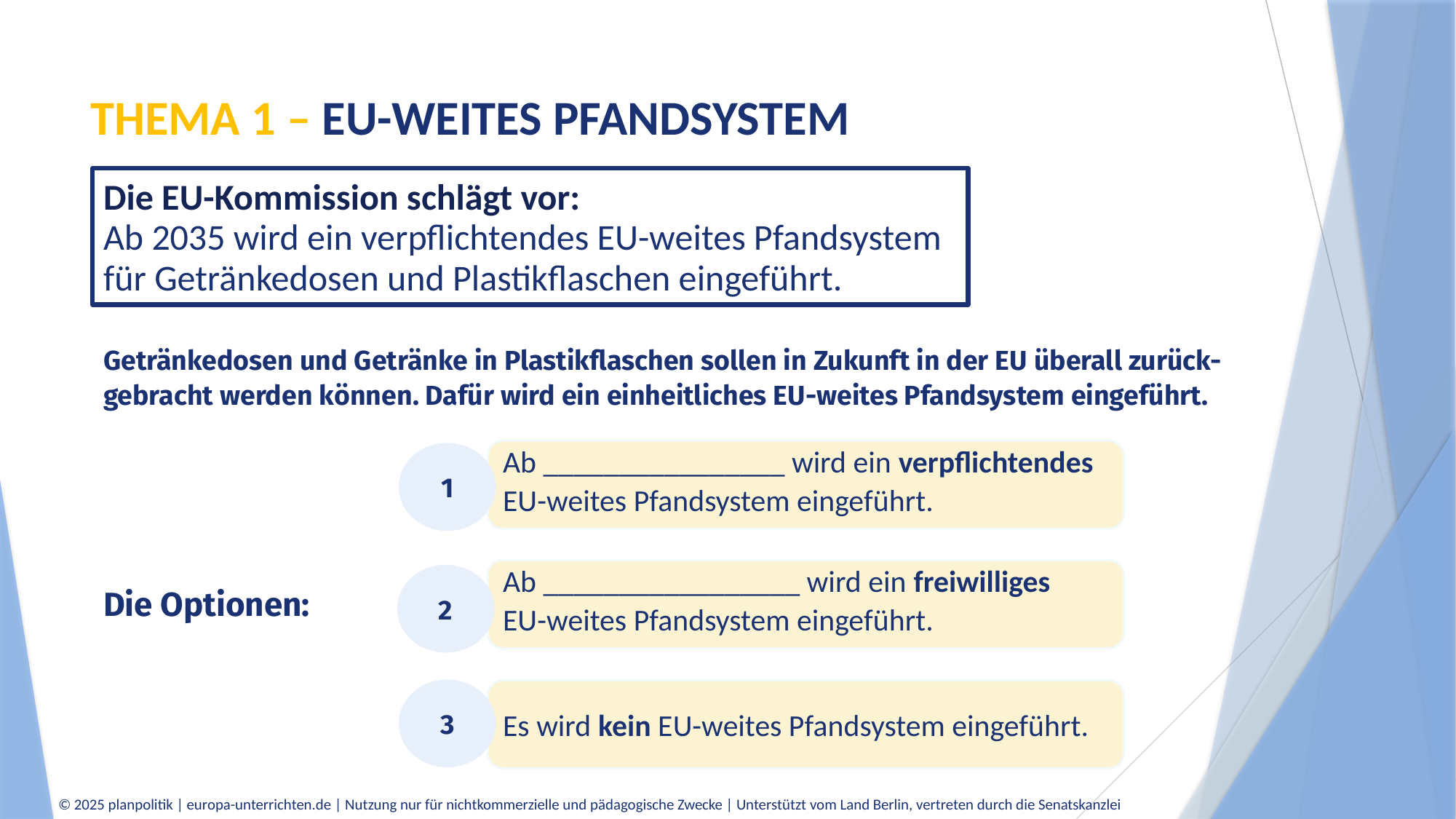

THEMA 1 – EU-WEITES PFANDSYSTEM
Die EU-Kommission schlägt vor:
Ab 2035 wird ein verpflichtendes EU-weites Pfandsystem für Getränkedosen und Plastikflaschen eingeführt.
Getränkedosen und Getränke in Plastikflaschen sollen in Zukunft in der EU überall zurück-
gebracht werden können. Dafür wird ein einheitliches EU-weites Pfandsystem eingeführt.

Die Optionen:

Ab ________________ wird ein verpflichtendes EU-weites Pfandsystem eingeführt.

1

Ab _________________ wird ein freiwilliges
EU-weites Pfandsystem eingeführt.

2
3

Es wird kein EU-weites Pfandsystem eingeführt.